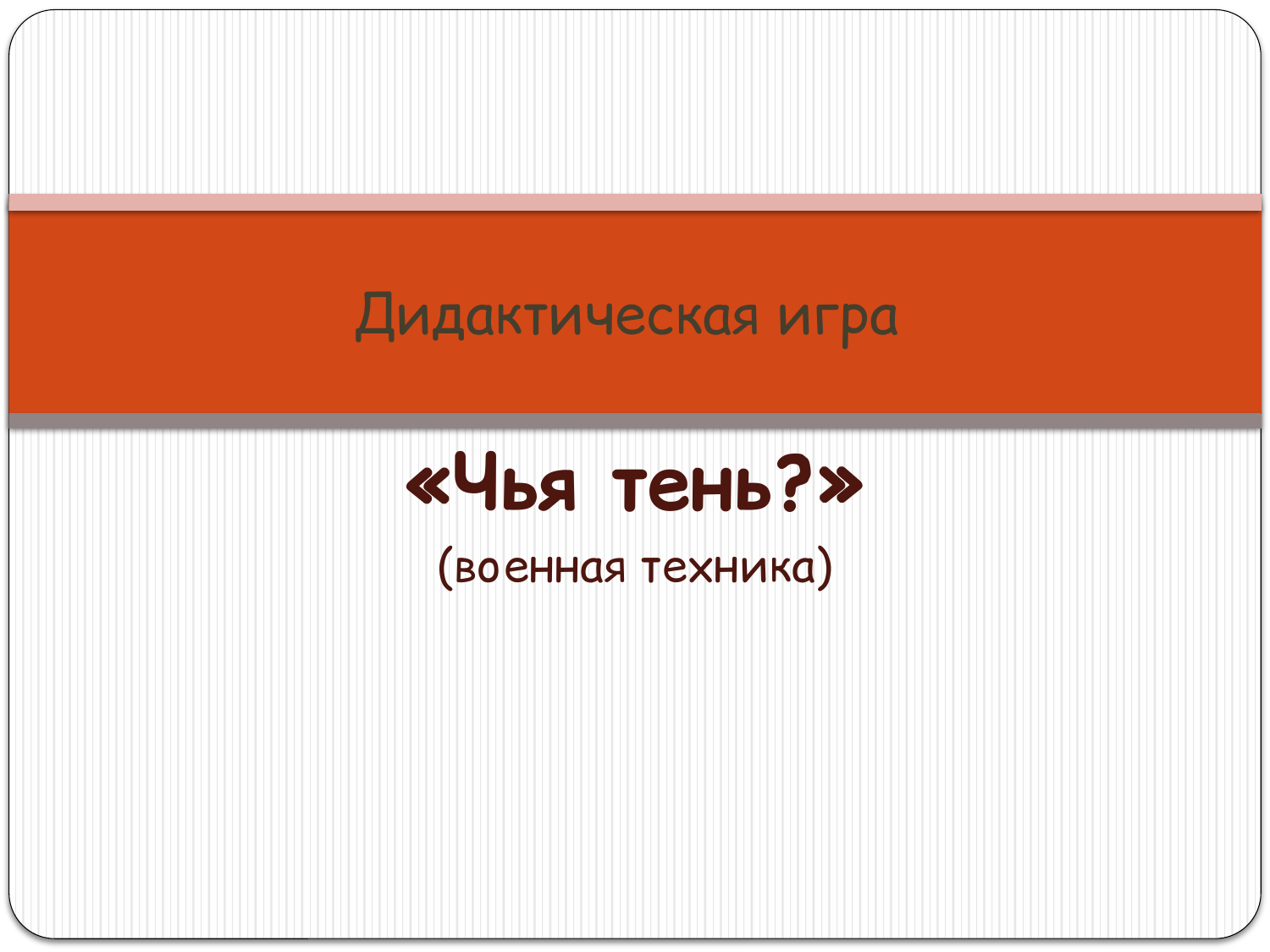

# Дидактическая игра
«Чья тень?»
(военная техника)